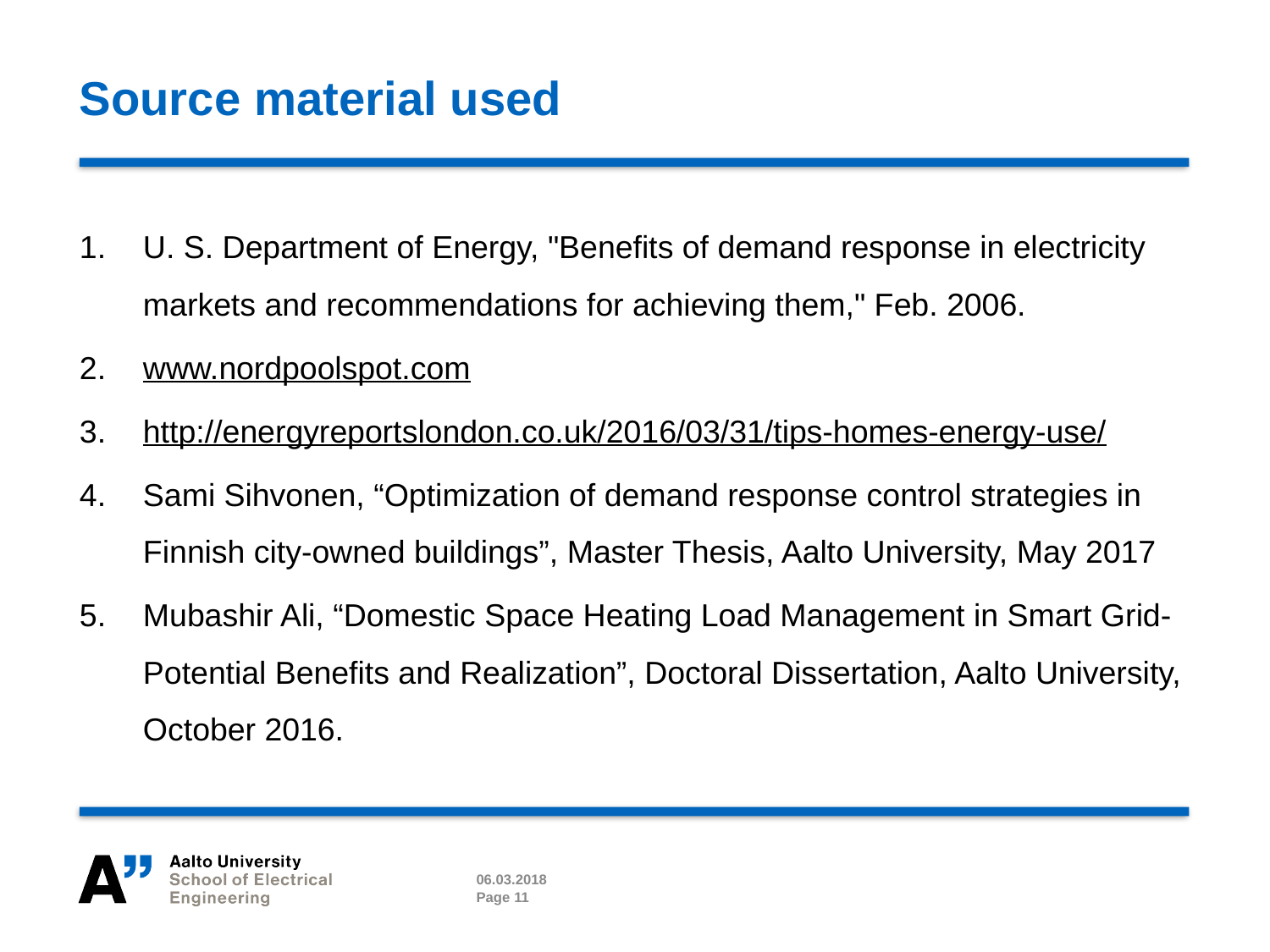

# Source material used
U. S. Department of Energy, "Benefits of demand response in electricity markets and recommendations for achieving them," Feb. 2006.
www.nordpoolspot.com
http://energyreportslondon.co.uk/2016/03/31/tips-homes-energy-use/
Sami Sihvonen, “Optimization of demand response control strategies in Finnish city-owned buildings”, Master Thesis, Aalto University, May 2017
Mubashir Ali, “Domestic Space Heating Load Management in Smart Grid- Potential Benefits and Realization”, Doctoral Dissertation, Aalto University, October 2016.

06.03.2018
Page 11